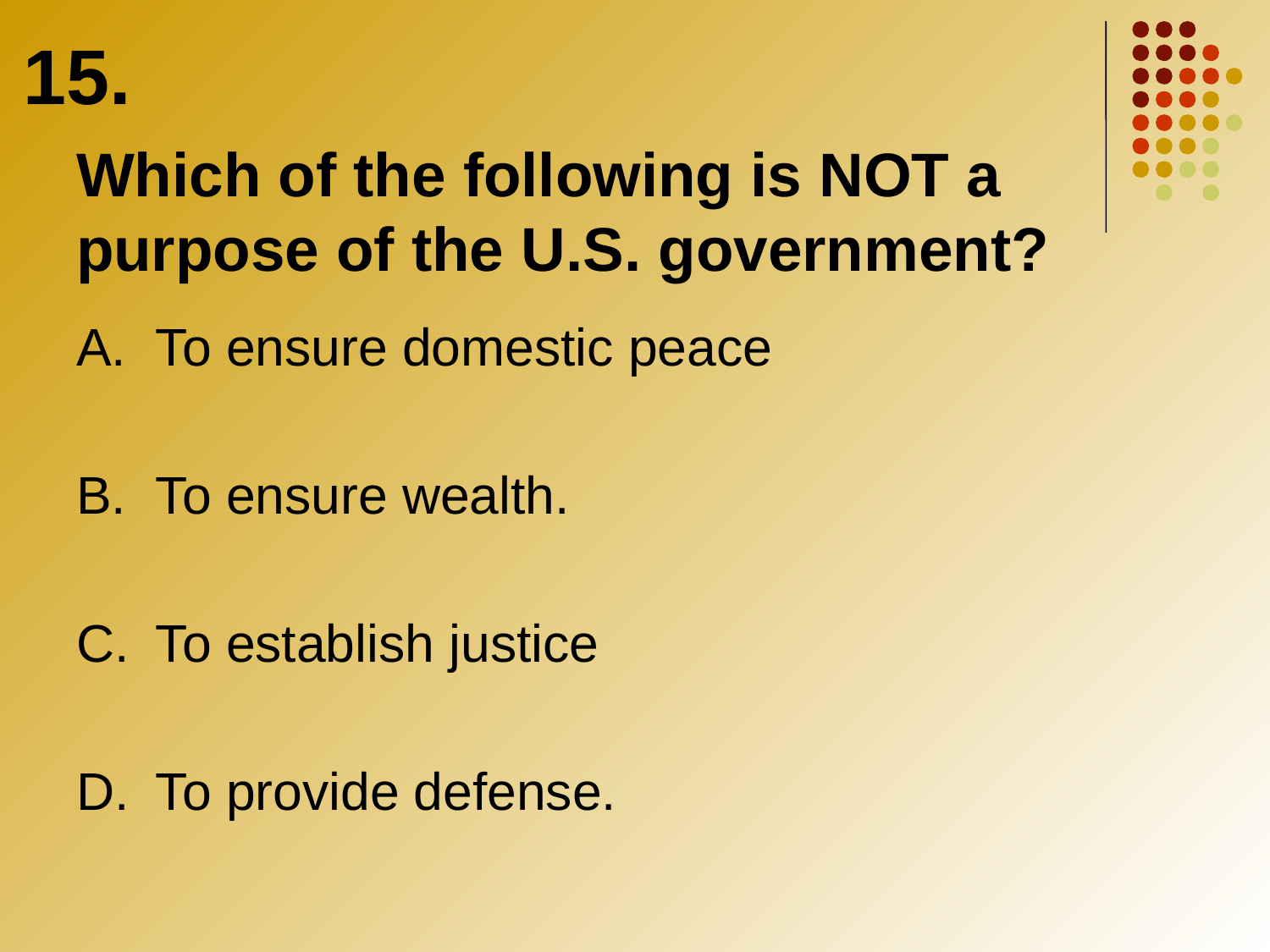

15.
# Which of the following is NOT a purpose of the U.S. government?
A.	To ensure domestic peace

B.	To ensure wealth.

C.	To establish justice

D.	To provide defense.